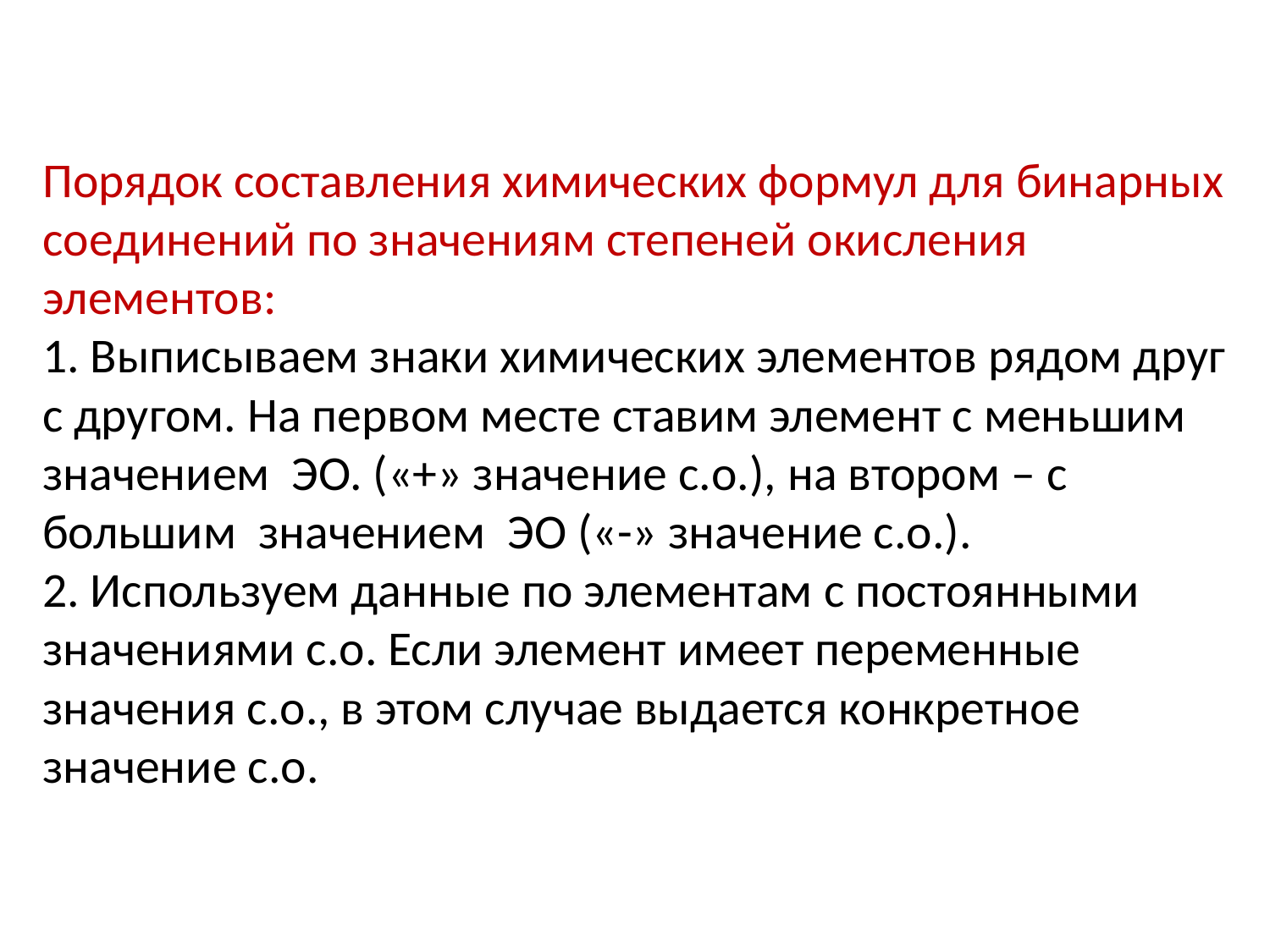

# Порядок составления химических формул для бинарных соединений по значениям степеней окисления элементов: 1. Выписываем знаки химических элементов рядом друг с другом. На первом месте ставим элемент с меньшим значением  ЭО. («+» значение с.о.), на втором – с большим  значением  ЭО («-» значение с.о.). 2. Используем данные по элементам с постоянными значениями с.о. Если элемент имеет переменные значения с.о., в этом случае выдается конкретное значение с.о.